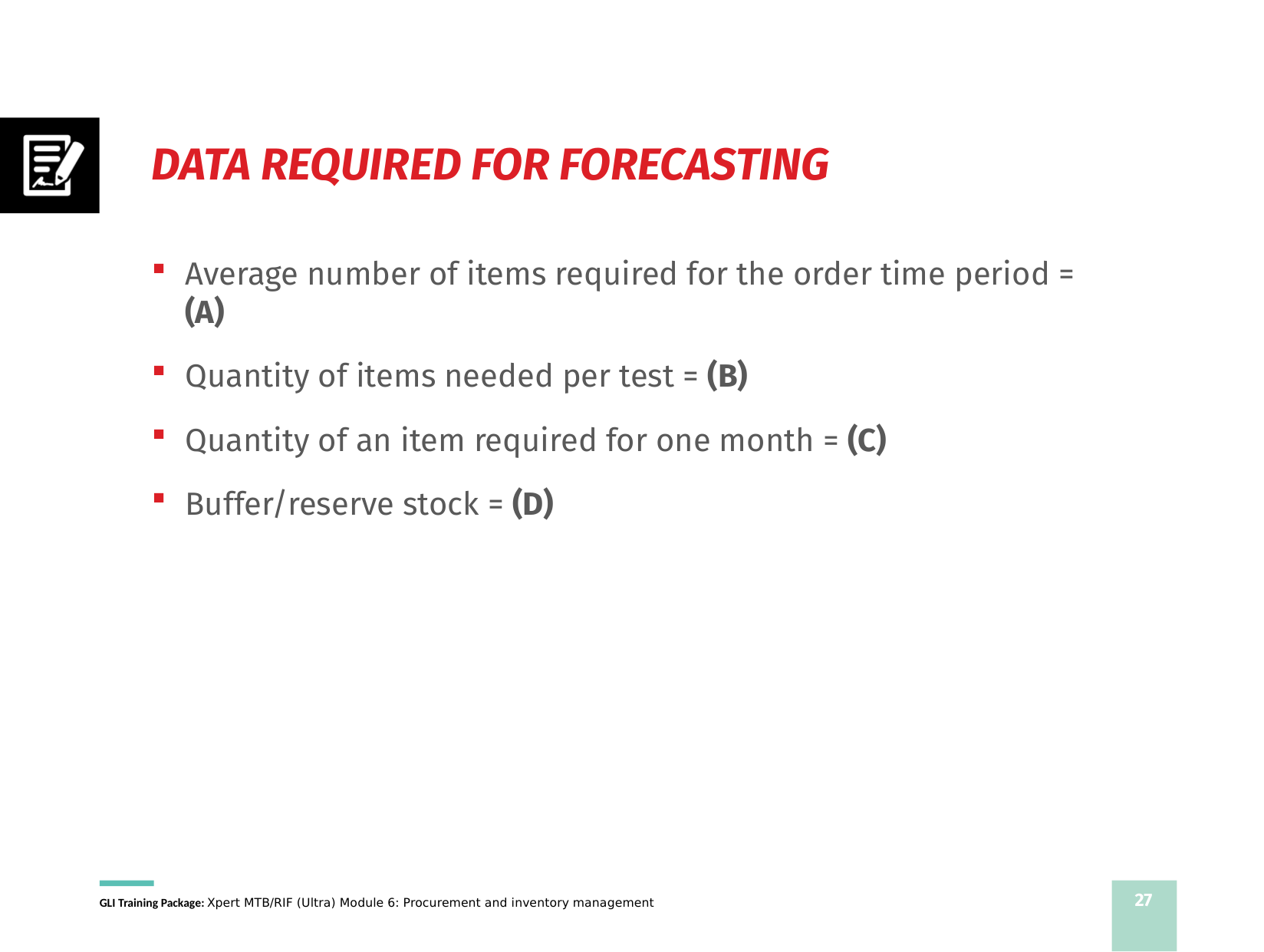

# DATA REQUIRED FOR FORECASTING
Average number of items required for the order time period = (A)
Quantity of items needed per test = (B)
Quantity of an item required for one month = (C)
Buffer/reserve stock = (D)